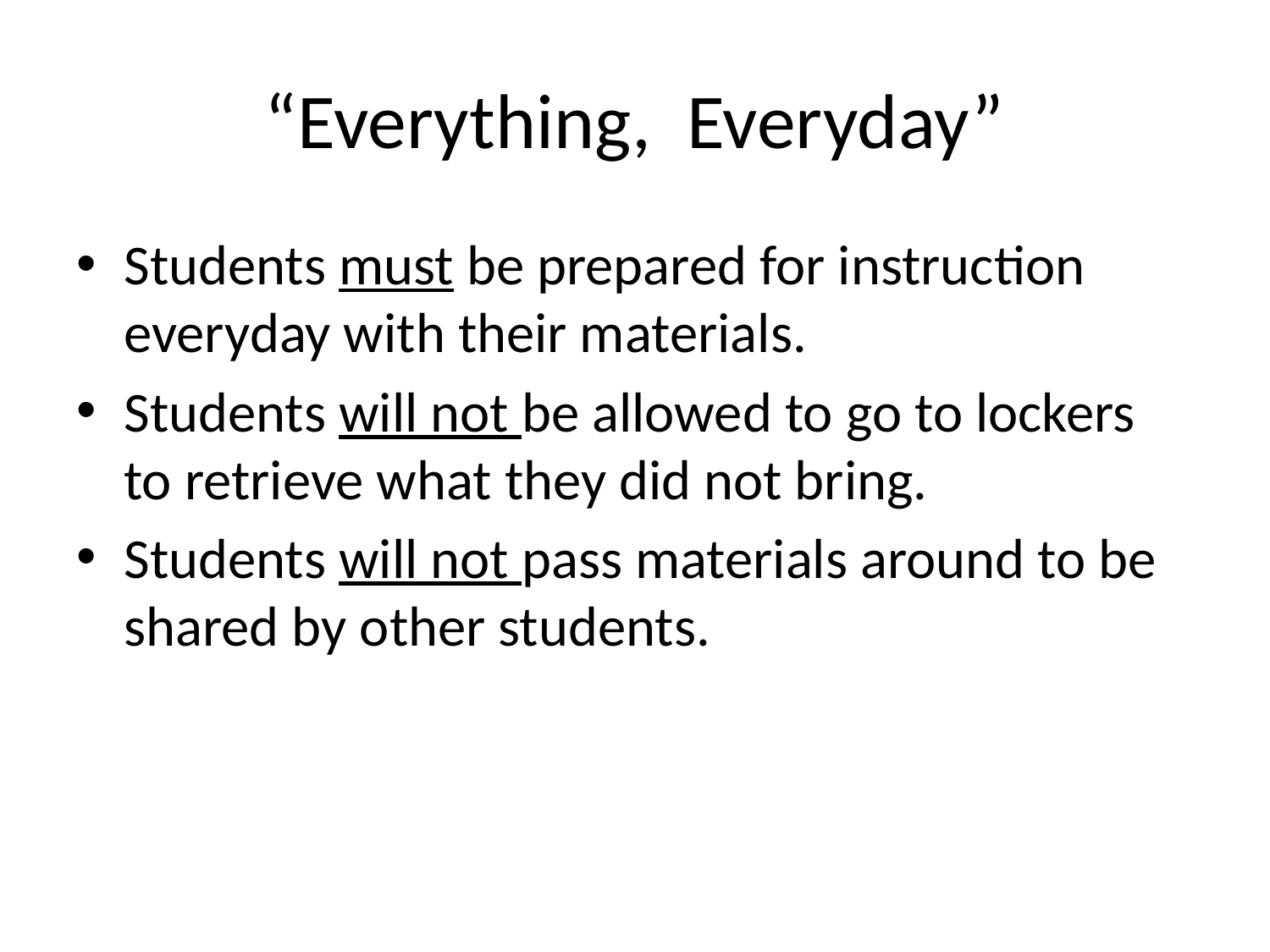

# “Everything,  Everyday”
Students must be prepared for instruction everyday with their materials.
Students will not be allowed to go to lockers to retrieve what they did not bring.
Students will not pass materials around to be shared by other students.